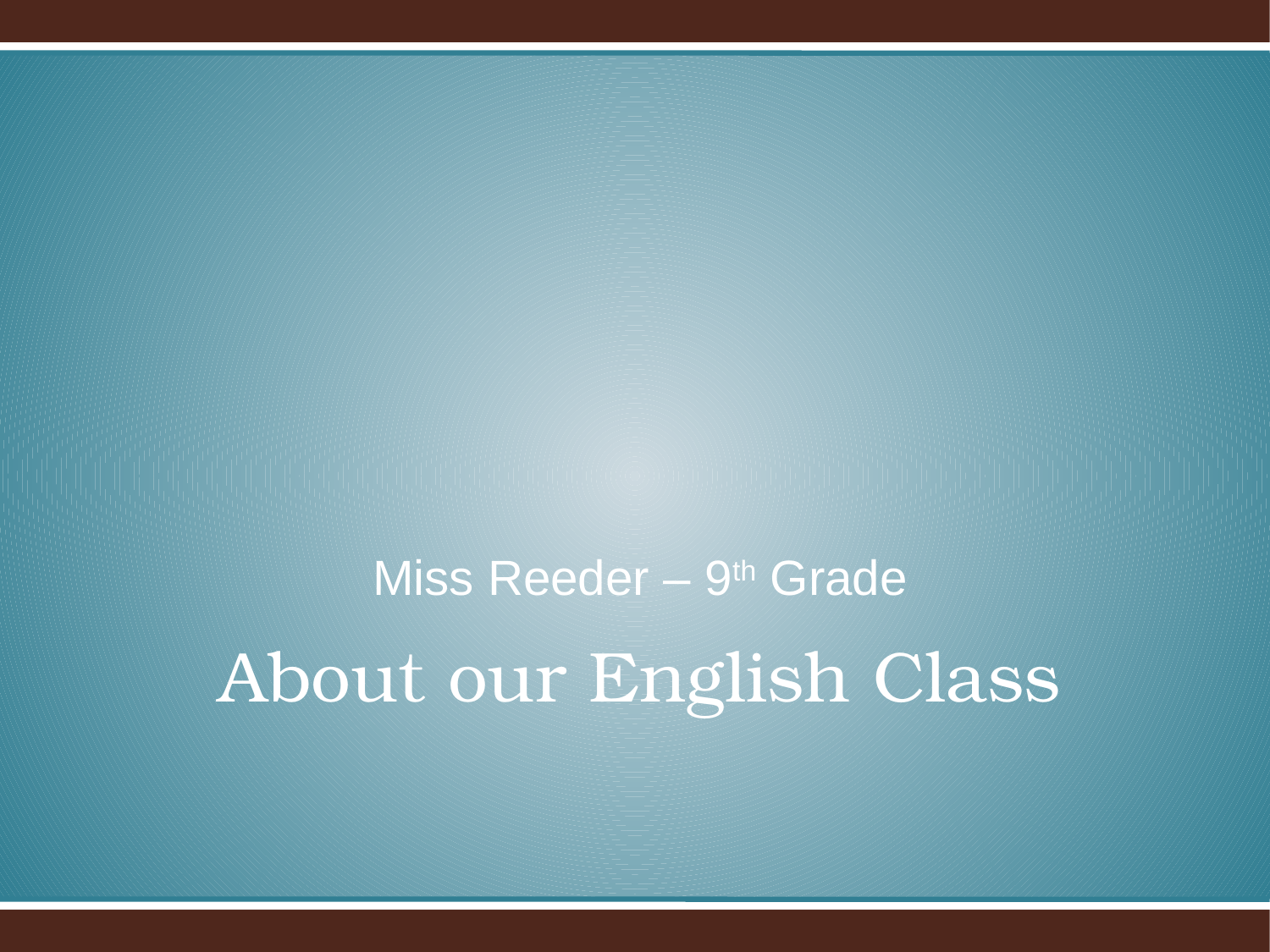

Miss Reeder – 9th Grade
# About our English Class